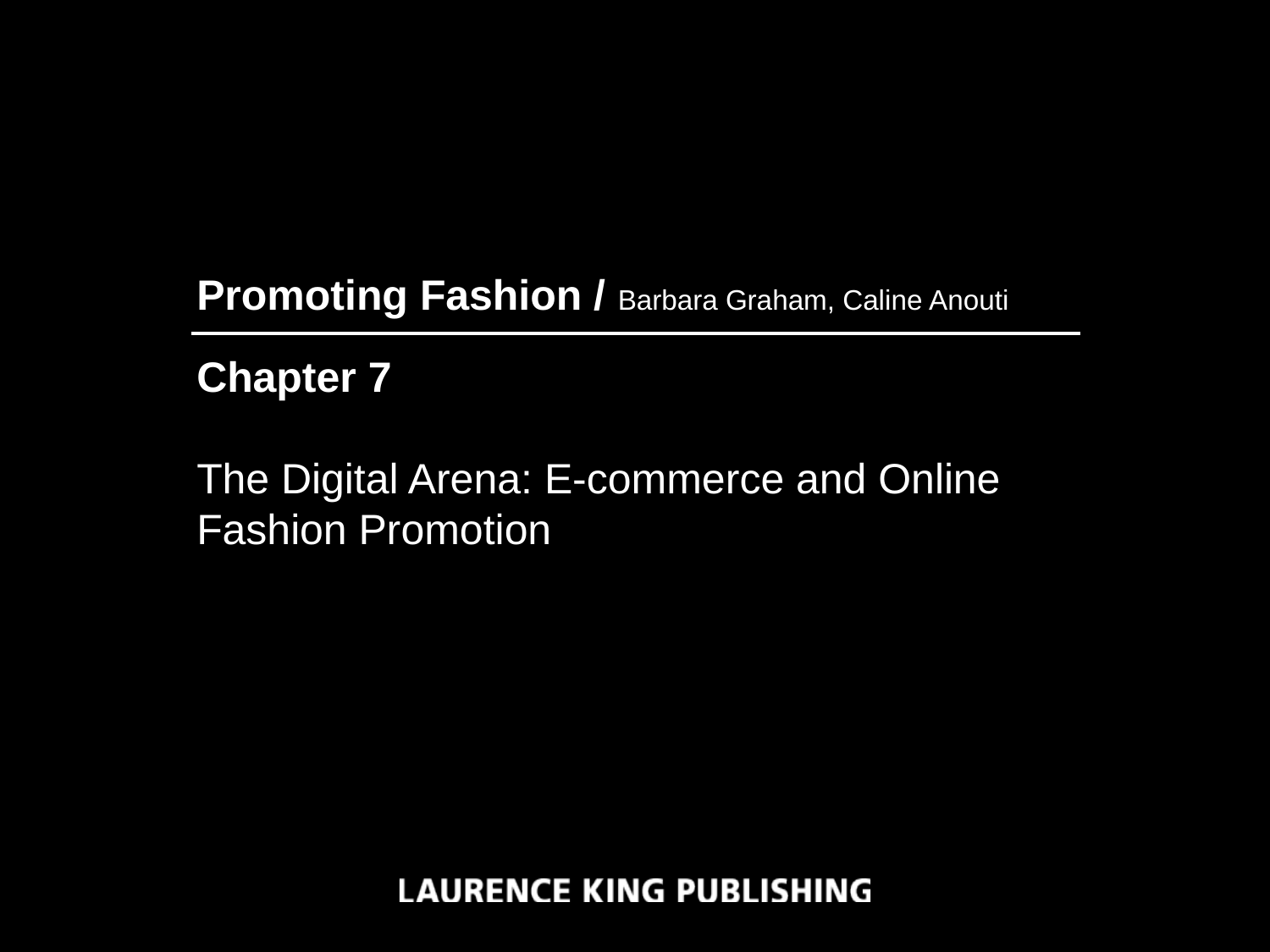

Promoting Fashion / Barbara Graham, Caline Anouti
Chapter 7

The Digital Arena: E-commerce and Online Fashion Promotion